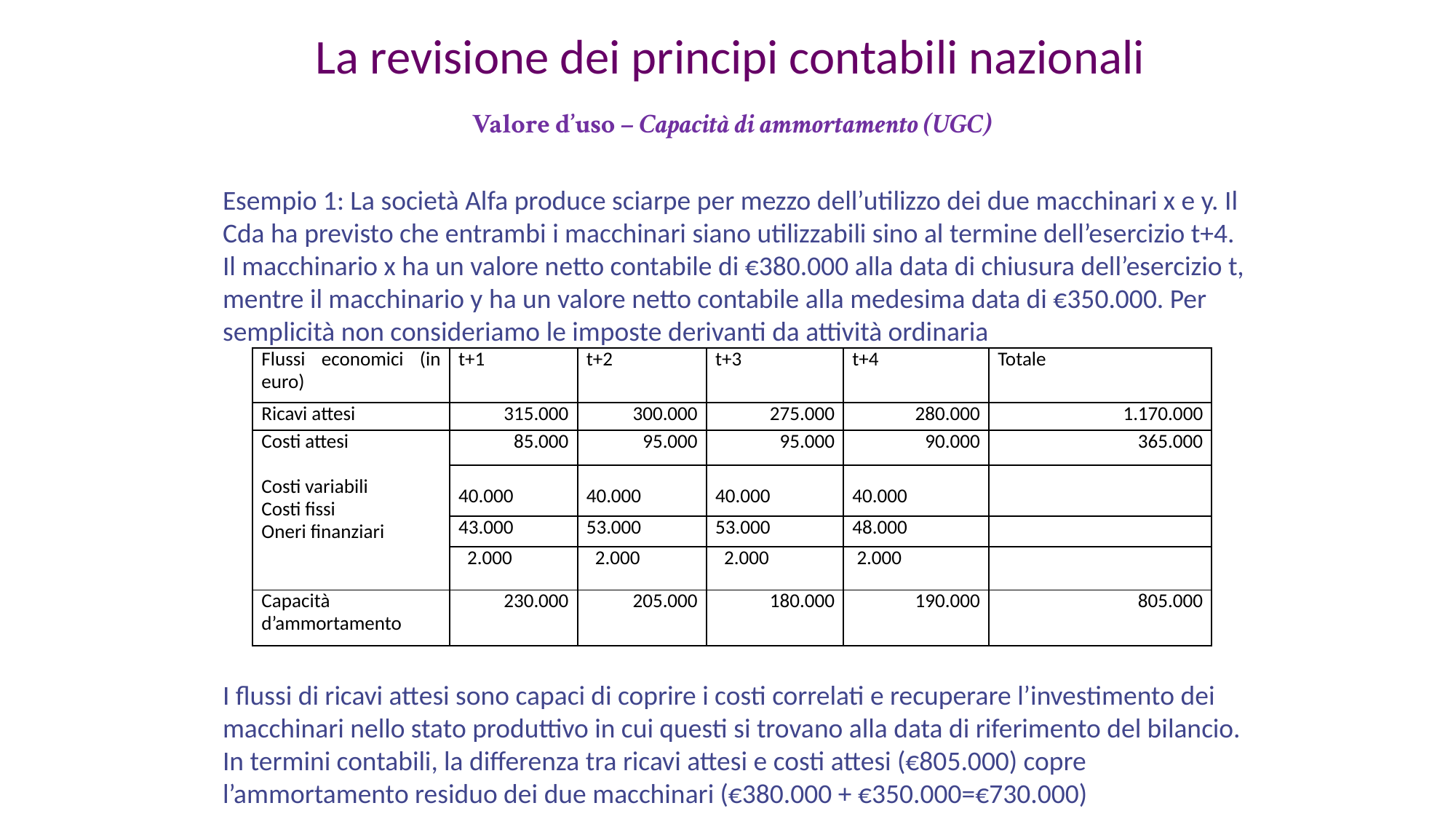

La revisione dei principi contabili nazionali
Valore d’uso – Capacità di ammortamento (UGC)
Esempio 1: La società Alfa produce sciarpe per mezzo dell’utilizzo dei due macchinari x e y. Il Cda ha previsto che entrambi i macchinari siano utilizzabili sino al termine dell’esercizio t+4.
Il macchinario x ha un valore netto contabile di €380.000 alla data di chiusura dell’esercizio t, mentre il macchinario y ha un valore netto contabile alla medesima data di €350.000. Per semplicità non consideriamo le imposte derivanti da attività ordinaria

I flussi di ricavi attesi sono capaci di coprire i costi correlati e recuperare l’investimento dei macchinari nello stato produttivo in cui questi si trovano alla data di riferimento del bilancio. In termini contabili, la differenza tra ricavi attesi e costi attesi (€805.000) copre l’ammortamento residuo dei due macchinari (€380.000 + €350.000=€730.000)
| Flussi economici (in euro) | t+1 | t+2 | t+3 | t+4 | Totale |
| --- | --- | --- | --- | --- | --- |
| Ricavi attesi | 315.000 | 300.000 | 275.000 | 280.000 | 1.170.000 |
| Costi attesi Costi variabili Costi fissi Oneri finanziari | 85.000 | 95.000 | 95.000 | 90.000 | 365.000 |
|  | 40.000 | 40.000 | 40.000 | 40.000 |  |
|  | 43.000 | 53.000 | 53.000 | 48.000 |  |
|  | 2.000 | 2.000 | 2.000 | 2.000 |  |
| Capacità d’ammortamento | 230.000 | 205.000 | 180.000 | 190.000 | 805.000 |